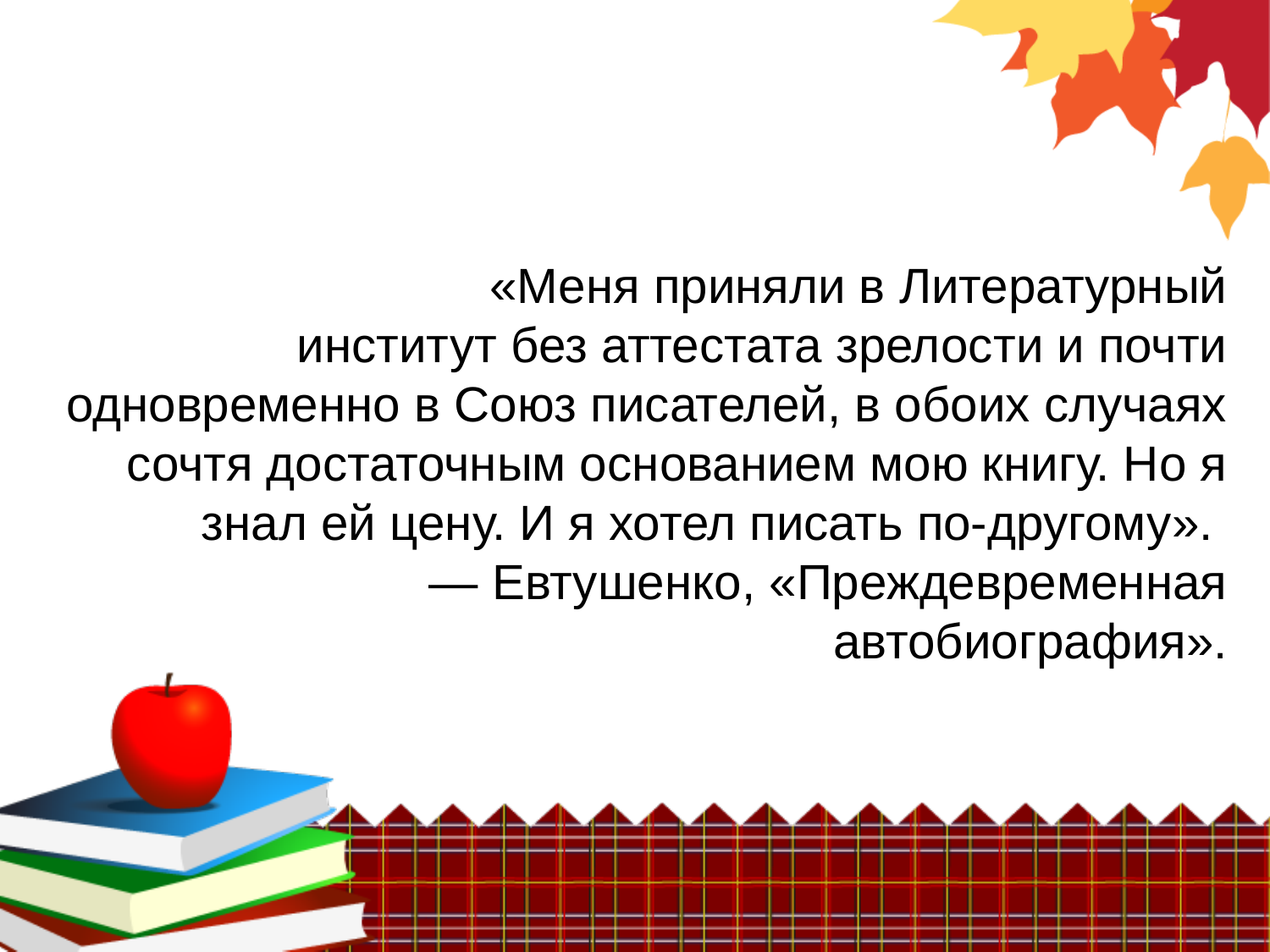

«Меня приняли в Литературный институт без аттестата зрелости и почти одновременно в Союз писателей, в обоих случаях сочтя достаточным основанием мою книгу. Но я знал ей цену. И я хотел писать по-другому».
— Евтушенко, «Преждевременная автобиография».